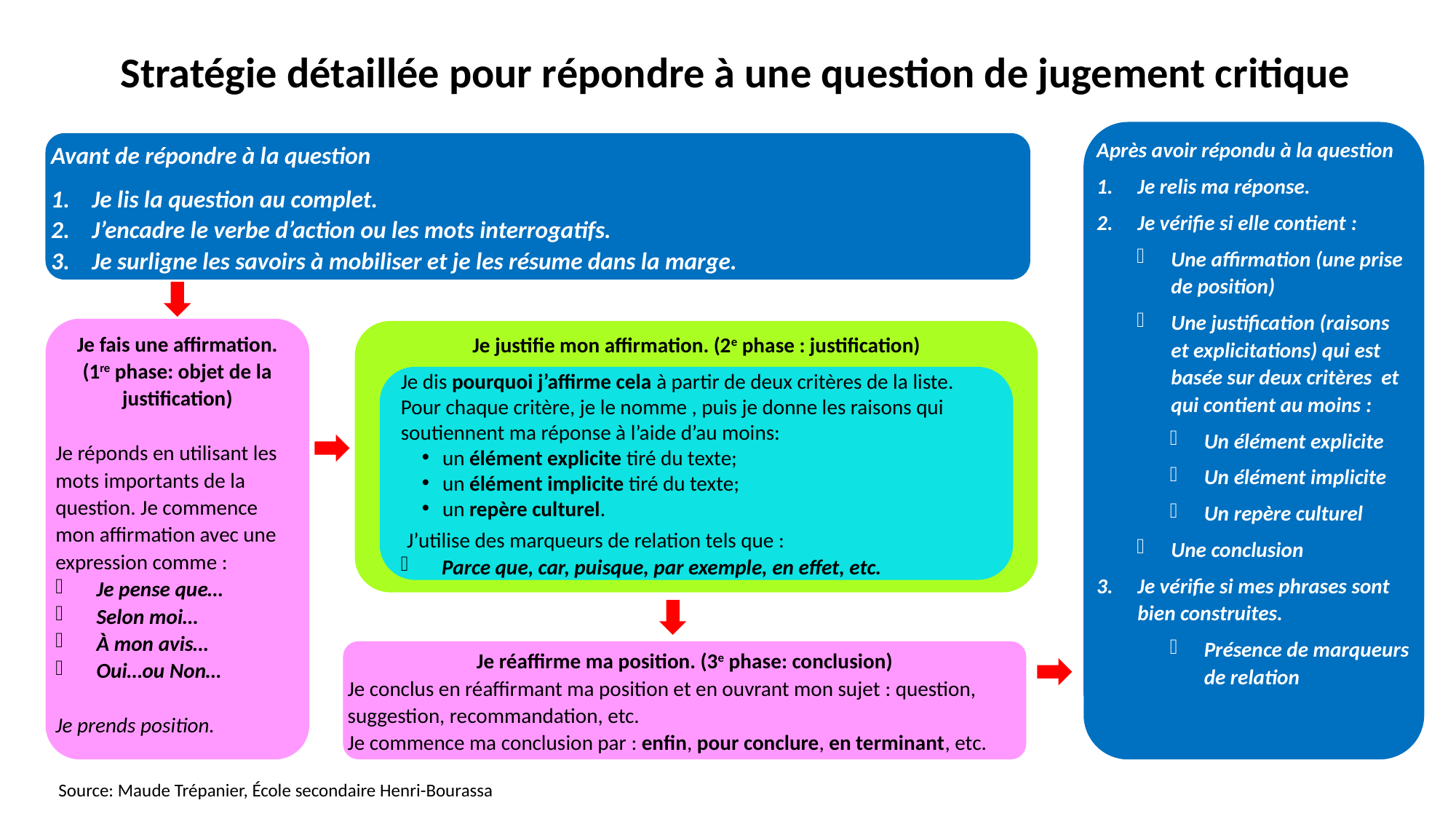

Avant de répondre à la question
Je lis la question au complet.
J’encadre le verbe d’action ou les mots interrogatifs.
Je surligne les savoirs à mobiliser et je les résume dans la marge.
# Stratégie détaillée pour répondre à une question de jugement critique
Je justifie mon affirmation. (2e phase : justification)
Après avoir répondu à la question
Je relis ma réponse.
Je vérifie si elle contient :
Une affirmation (une prise de position)
Une justification (raisons et explicitations) qui est basée sur deux critères  et qui contient au moins :
Un élément explicite
Un élément implicite
Un repère culturel
Une conclusion
Je vérifie si mes phrases sont bien construites.
Présence de marqueurs de relation

Je réaffirme ma position. (3e phase: conclusion)
Je conclus en réaffirmant ma position et en ouvrant mon sujet : question, suggestion, recommandation, etc.
Je commence ma conclusion par : enfin, pour conclure, en terminant, etc.
Je dis pourquoi j’affirme cela à partir de deux critères de la liste. Pour chaque critère, je le nomme , puis je donne les raisons qui soutiennent ma réponse à l’aide d’au moins:
un élément explicite tiré du texte;
un élément implicite tiré du texte;
un repère culturel.
 J’utilise des marqueurs de relation tels que :
Parce que, car, puisque, par exemple, en effet, etc.
Je fais une affirmation.
(1re phase: objet de la justification)

Je réponds en utilisant les mots importants de la question. Je commence mon affirmation avec une expression comme :
Je pense que…
Selon moi…
À mon avis…
Oui…ou Non…

Je prends position.

Source: Maude Trépanier, École secondaire Henri-Bourassa